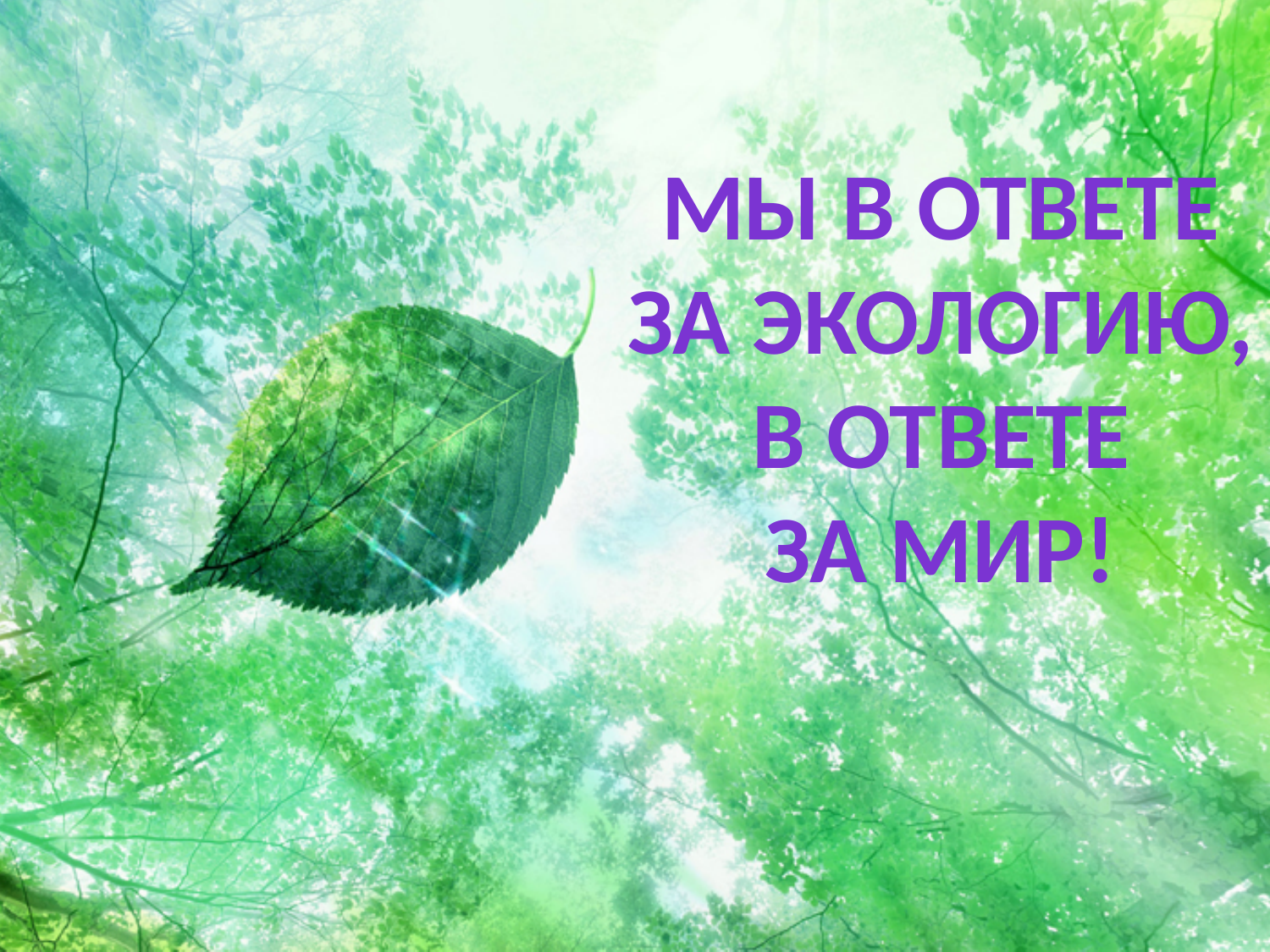

Мы В ОТВЕТЕ
ЗА ЭКОЛОГИЮ,
В ОТВЕТЕ
ЗА МИР!